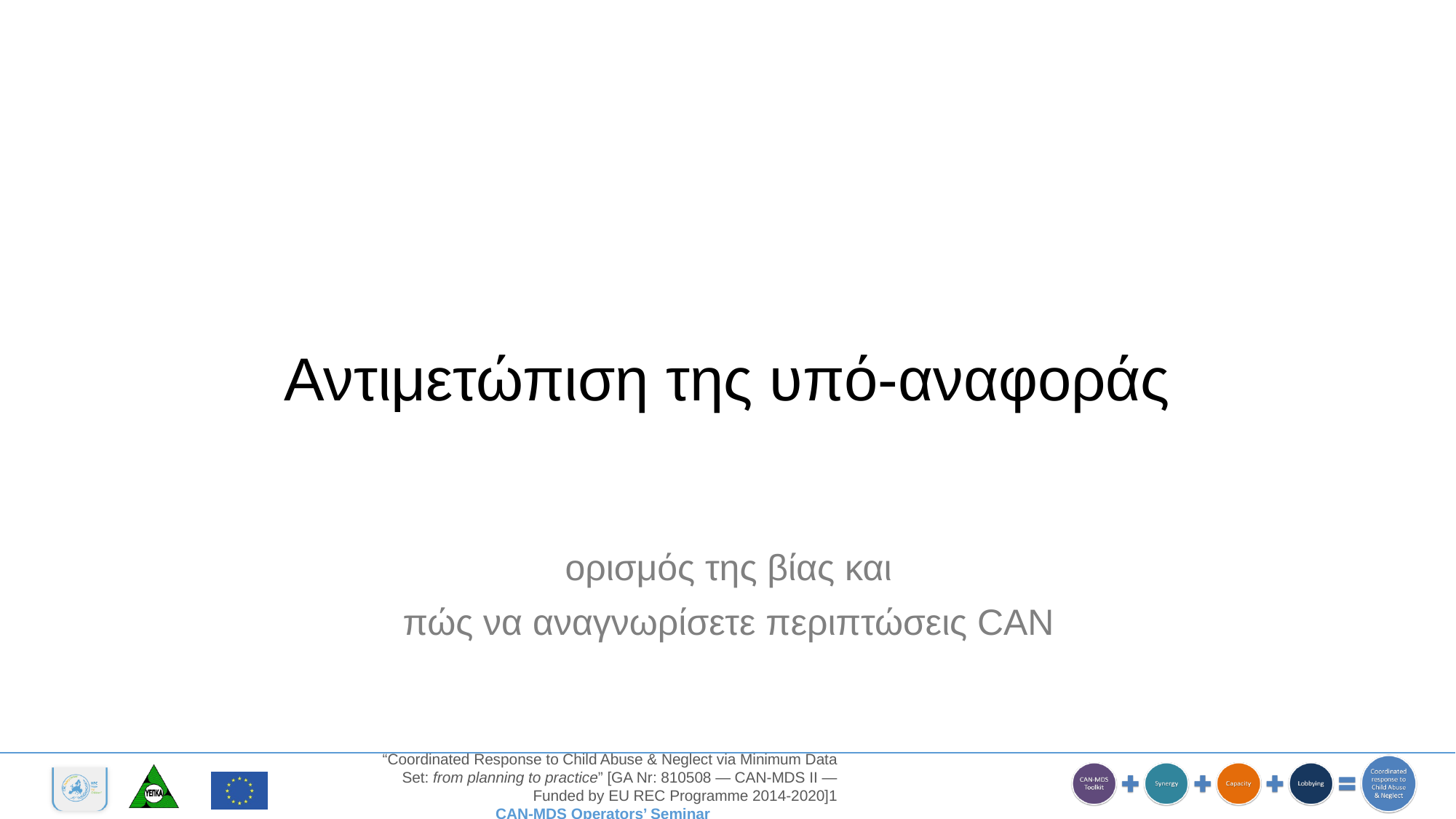

# Αντιμετώπιση της υπό-αναφοράς

ορισμός της βίας και
πώς να αναγνωρίσετε περιπτώσεις CAN